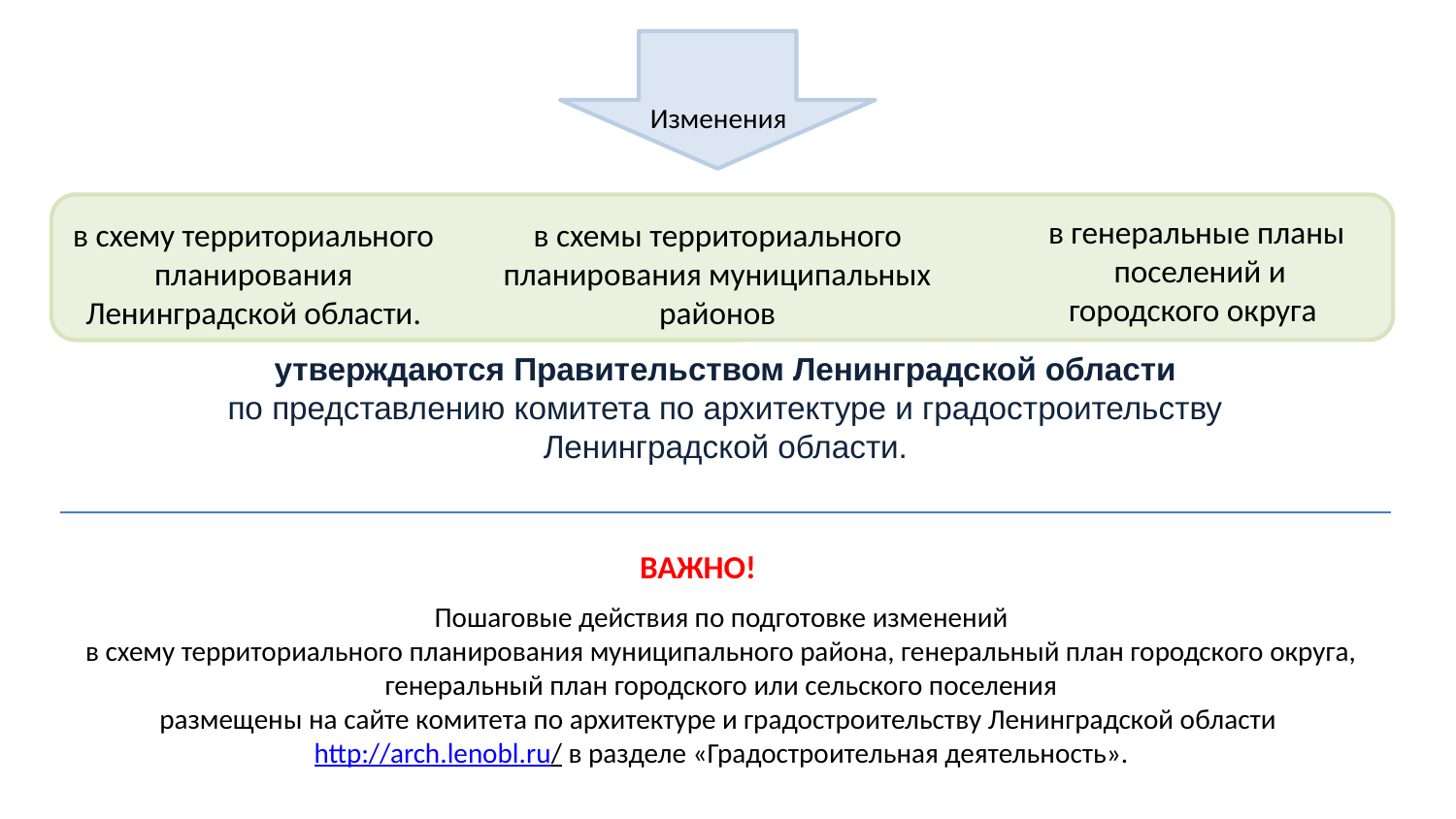

Изменения

в генеральные планы
 поселений и городского округа
в схемы территориального планирования муниципальных районов
в схему территориального планирования Ленинградской области.
утверждаются Правительством Ленинградской области
по представлению комитета по архитектуре и градостроительству
Ленинградской области.
ВАЖНО!
Пошаговые действия по подготовке изменений
в схему территориального планирования муниципального района, генеральный план городского округа, генеральный план городского или сельского поселения
размещены на сайте комитета по архитектуре и градостроительству Ленинградской области http://arch.lenobl.ru/ в разделе «Градостроительная деятельность».